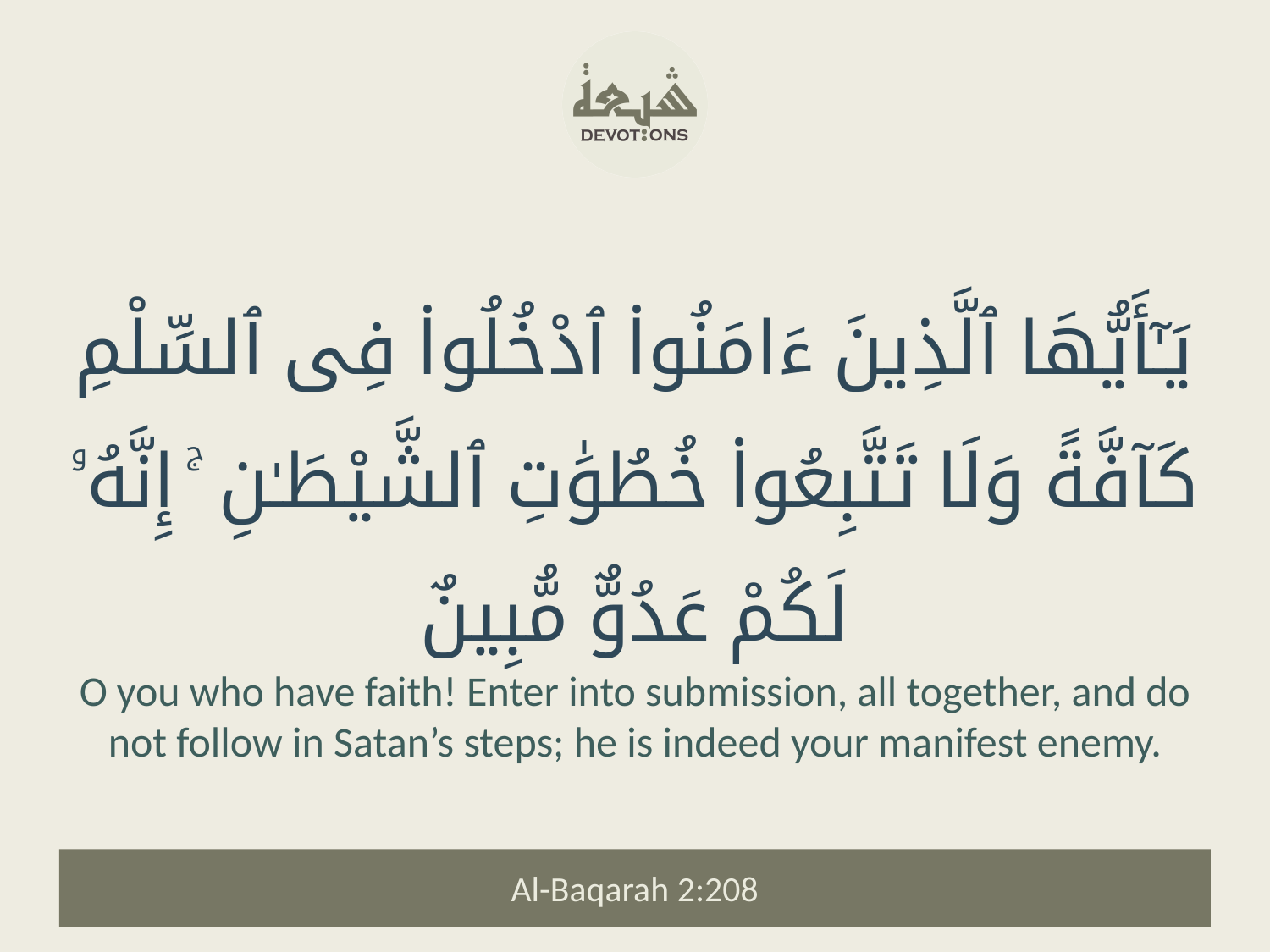

يَـٰٓأَيُّهَا ٱلَّذِينَ ءَامَنُوا۟ ٱدْخُلُوا۟ فِى ٱلسِّلْمِ كَآفَّةً وَلَا تَتَّبِعُوا۟ خُطُوَٰتِ ٱلشَّيْطَـٰنِ ۚ إِنَّهُۥ لَكُمْ عَدُوٌّ مُّبِينٌ
O you who have faith! Enter into submission, all together, and do not follow in Satan’s steps; he is indeed your manifest enemy.
Al-Baqarah 2:208